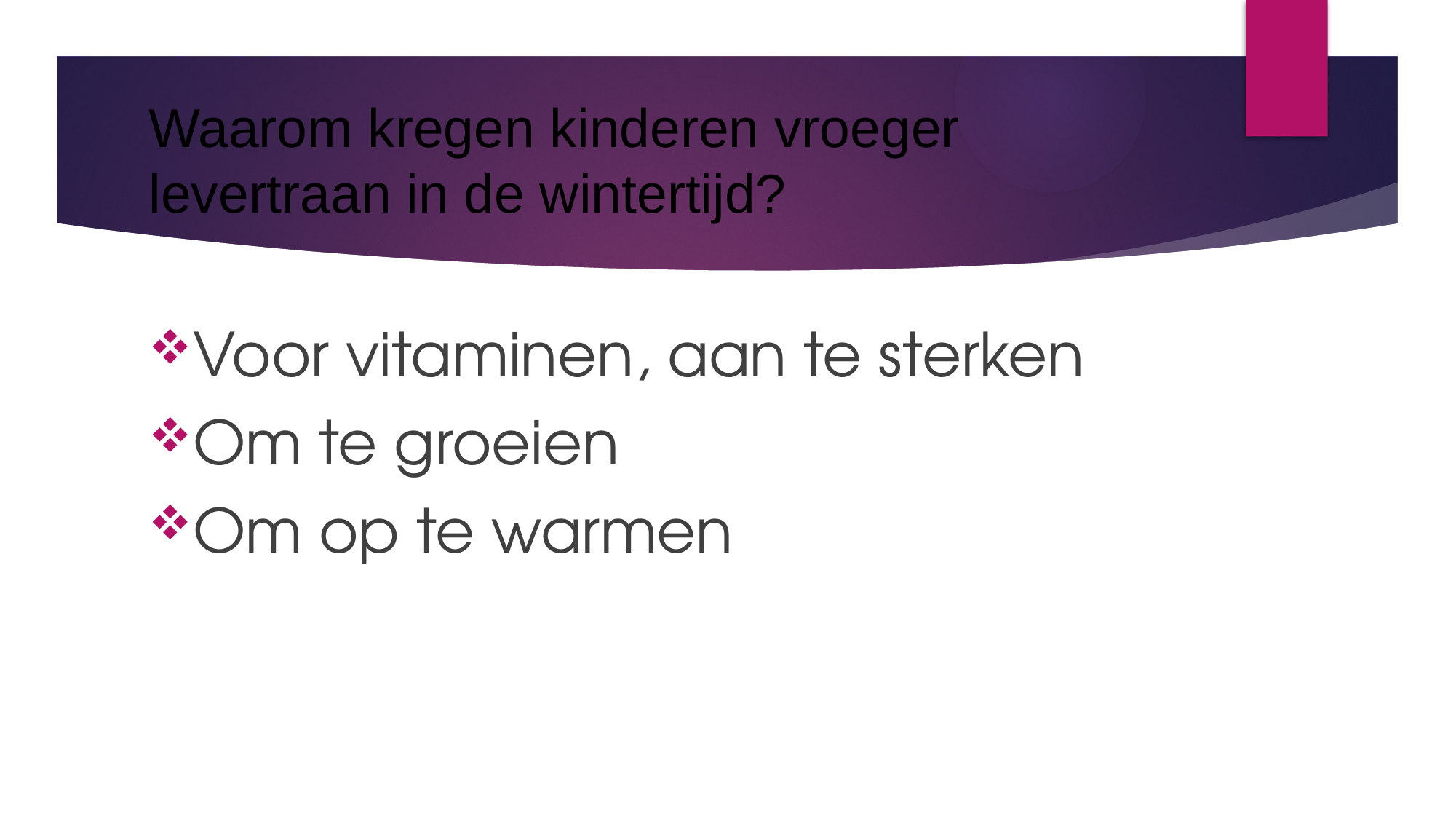

# Waarom kregen kinderen vroeger levertraan in de wintertijd?
Voor vitaminen, aan te sterken
Om te groeien
Om op te warmen